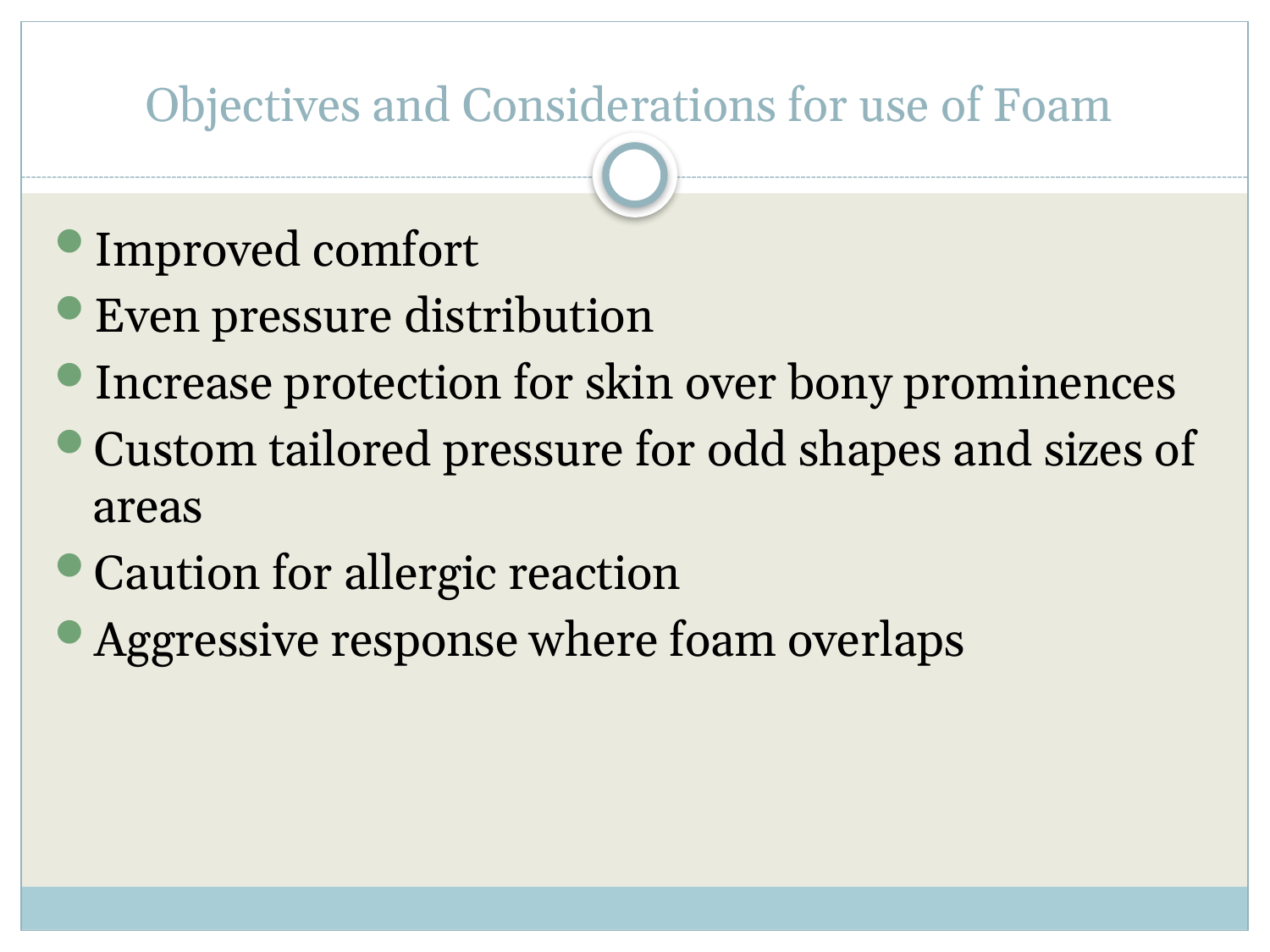

# Objectives and Considerations for use of Foam
Improved comfort
Even pressure distribution
Increase protection for skin over bony prominences
Custom tailored pressure for odd shapes and sizes of areas
Caution for allergic reaction
Aggressive response where foam overlaps